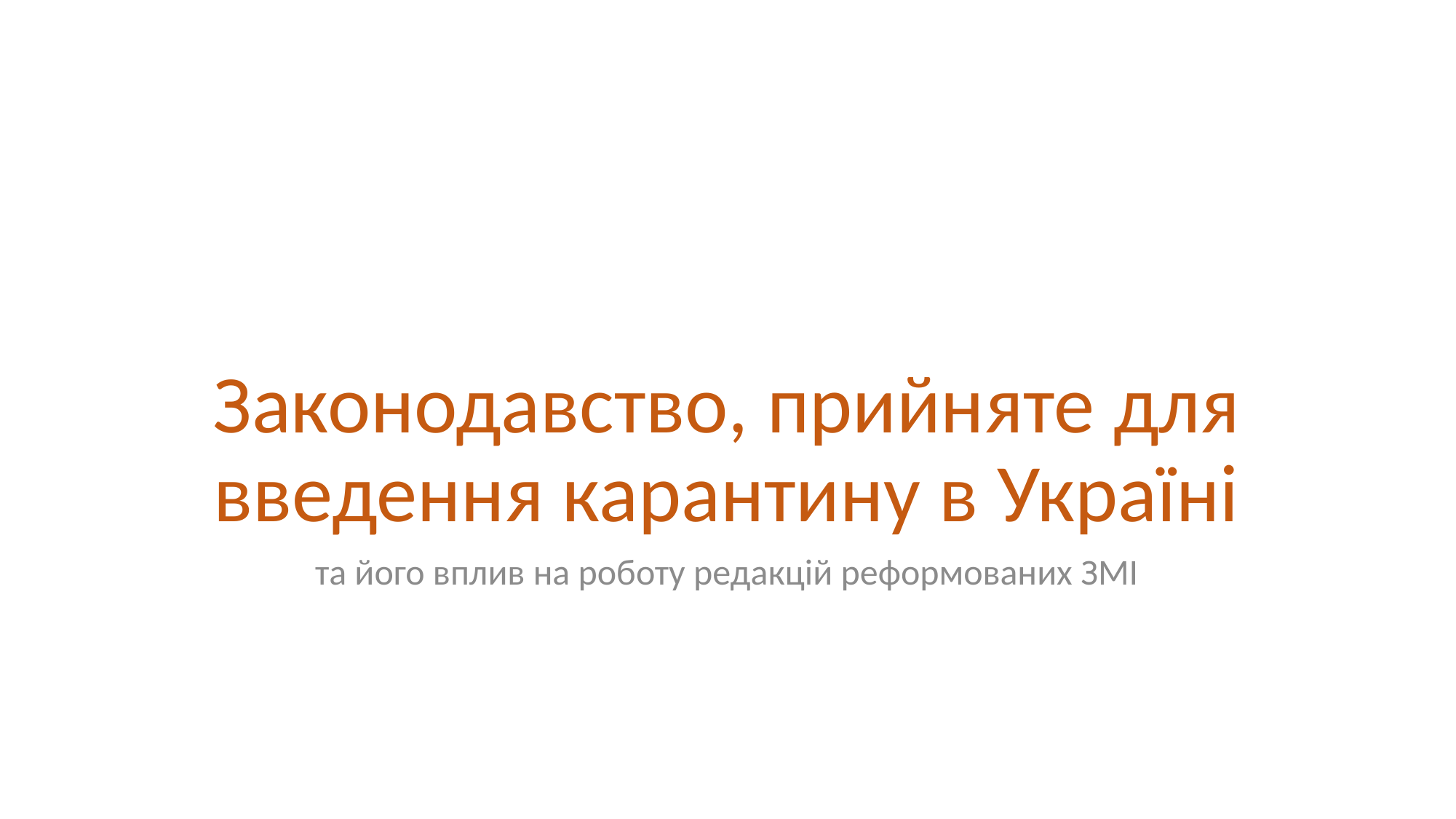

# Законодавство, прийняте для введення карантину в Україні
та його вплив на роботу редакцій реформованих ЗМІ